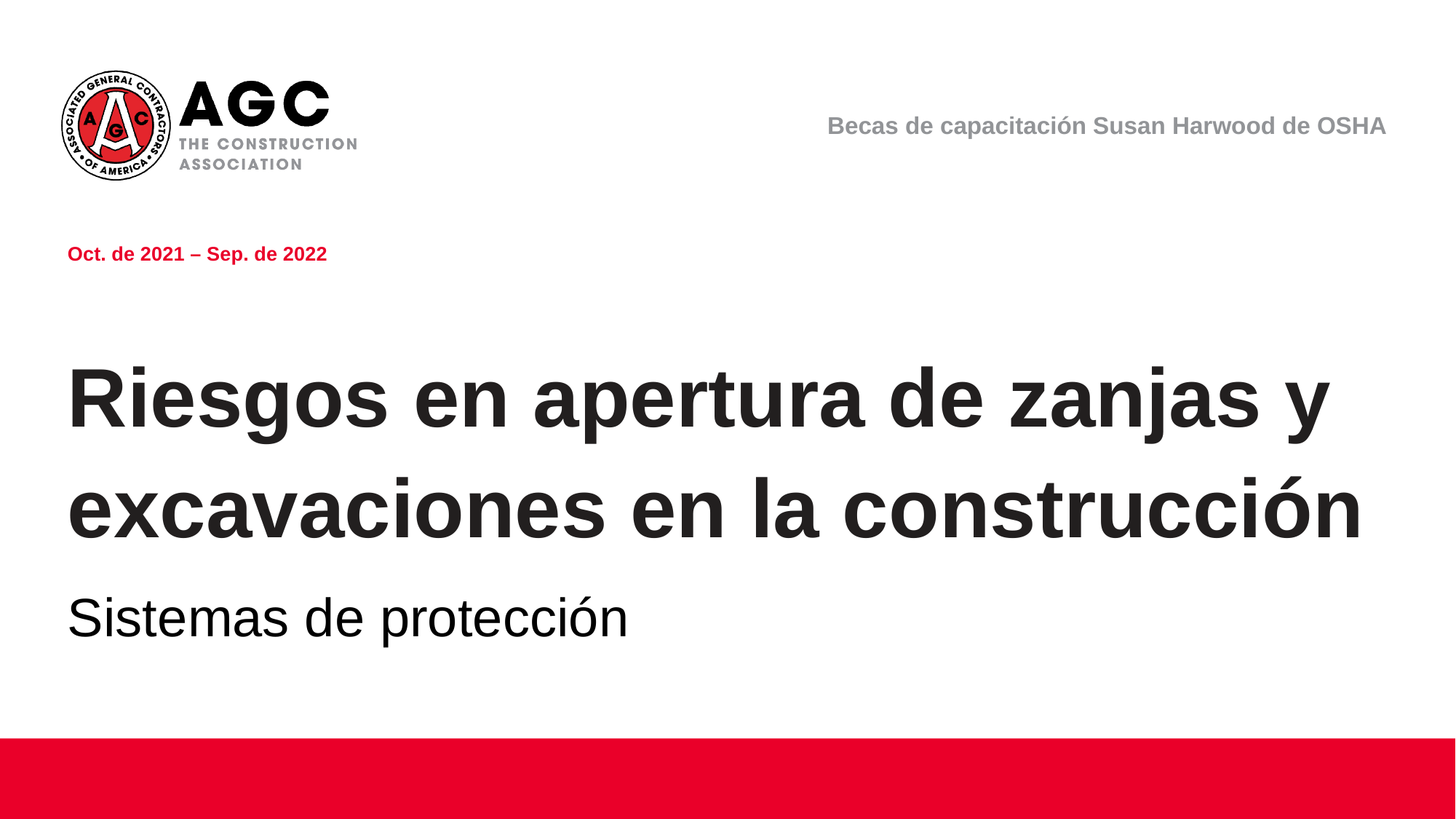

Becas de capacitación Susan Harwood de OSHA
Oct. de 2021 – Sep. de 2022
Riesgos en apertura de zanjas y excavaciones en la construcción
Sistemas de protección